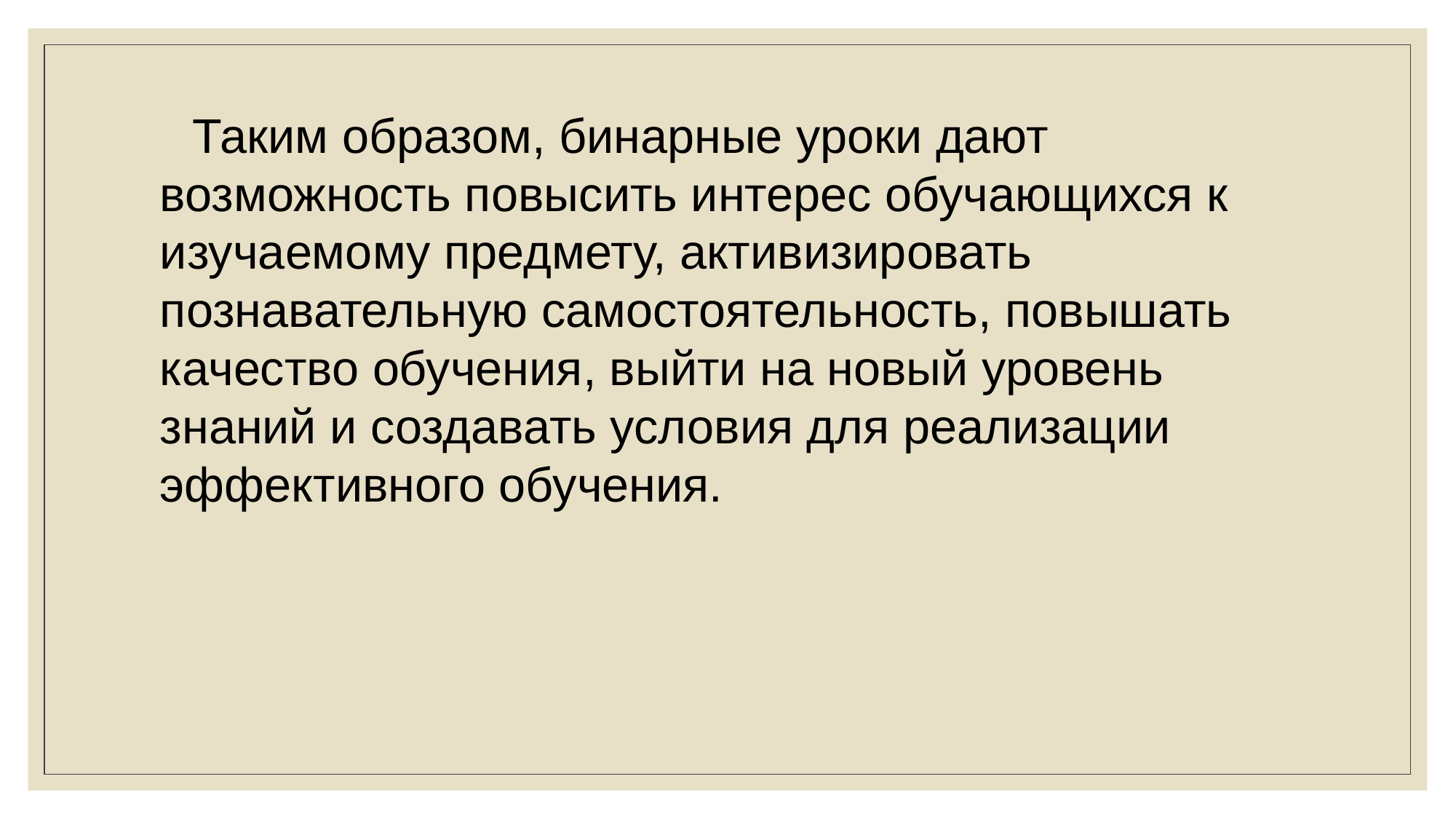

Таким образом, бинарные уроки дают возможность повысить интерес обучающихся к изучаемому предмету, активизировать познавательную самостоятельность, повышать качество обучения, выйти на новый уровень знаний и создавать условия для реализации эффективного обучения.